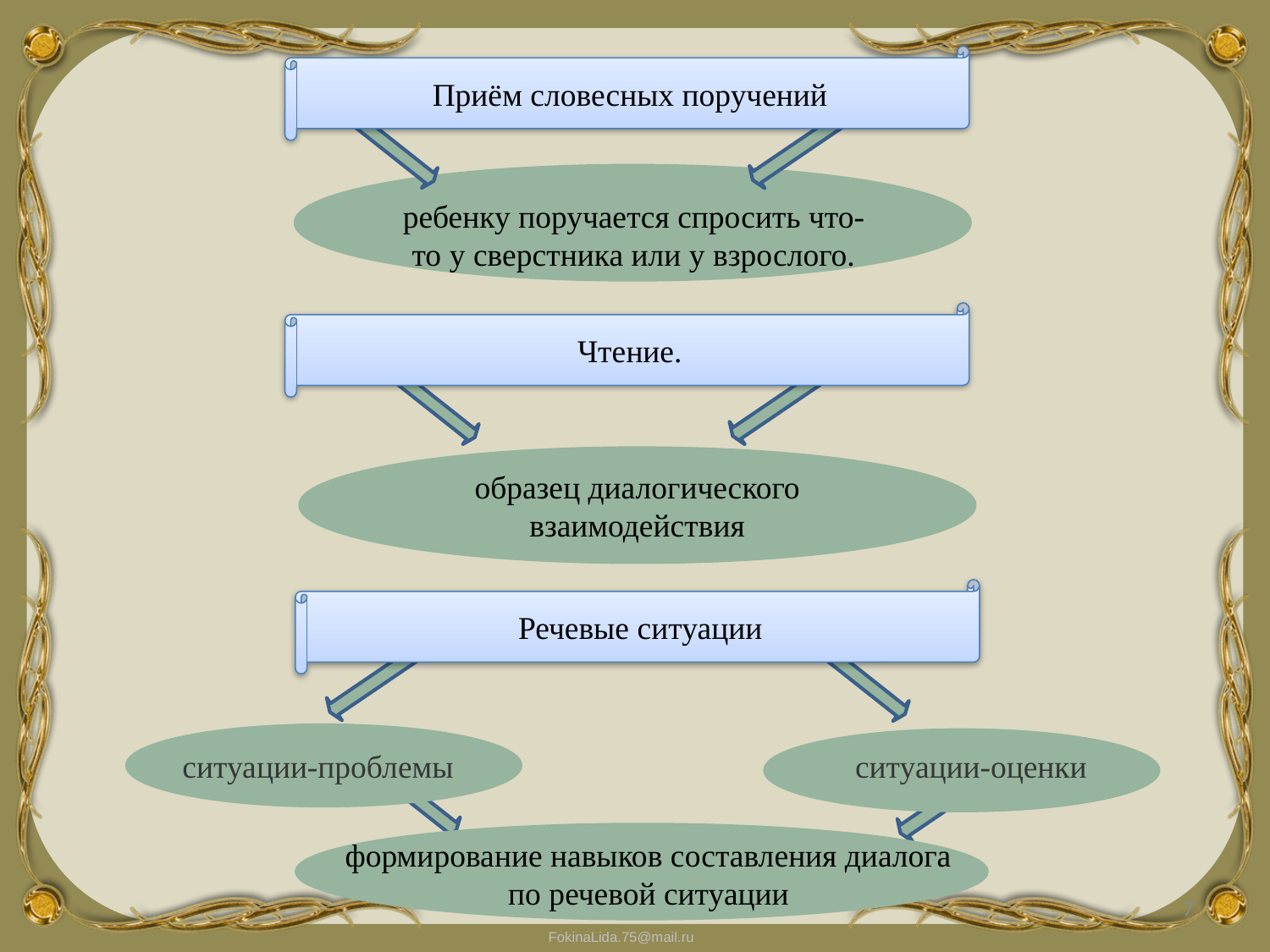

Приём словесных поручений

ребенку поручается спросить что-то у сверстника или у взрослого.
Чтение.

образец диалогического взаимодействия
Речевые ситуации

ситуации-проблемы
ситуации-оценки

формирование навыков составления диалога по речевой ситуации
7